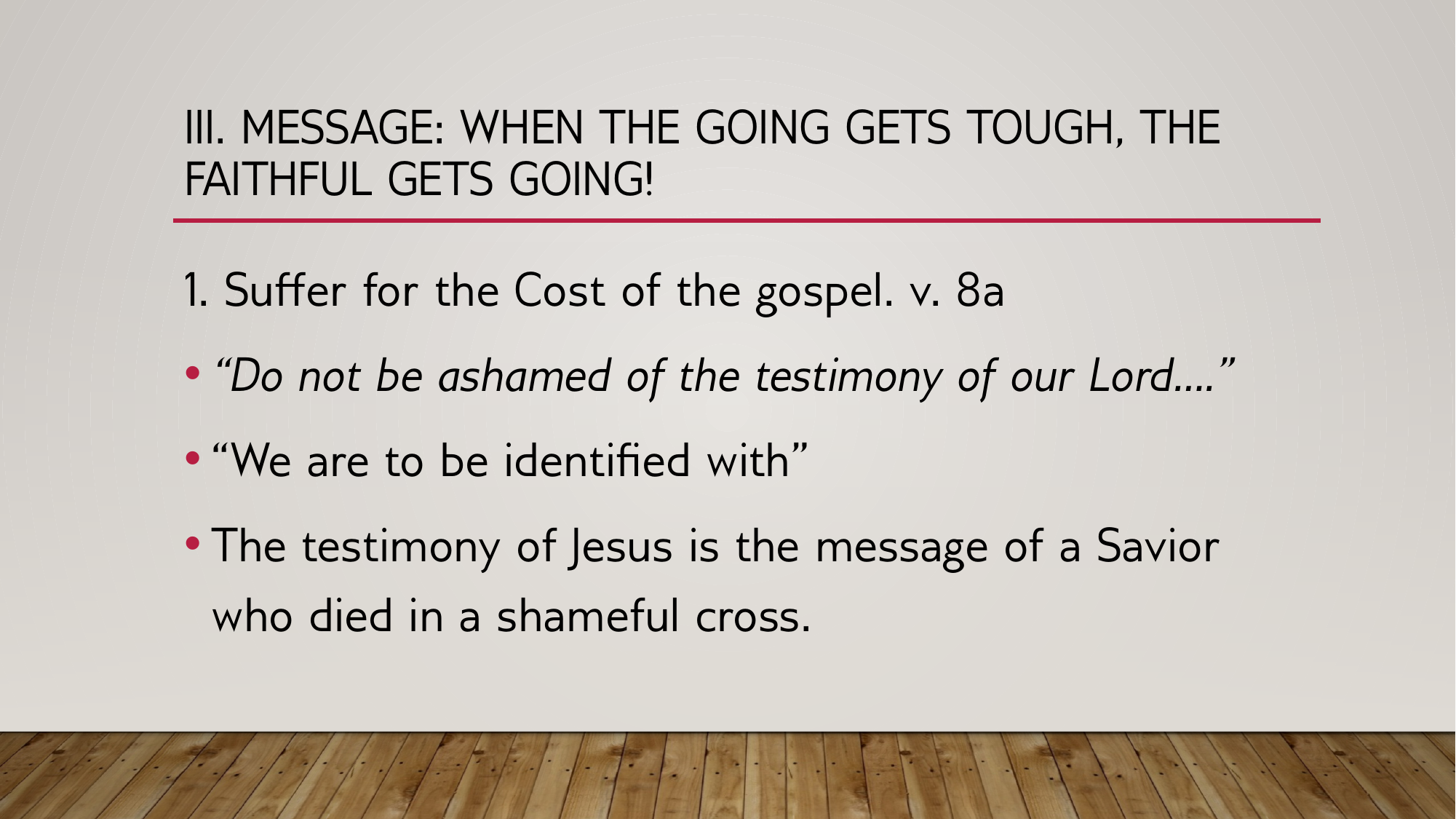

# III. Message: when the going gets tough, the faithful gets going!
1. Suffer for the Cost of the gospel. v. 8a
“Do not be ashamed of the testimony of our Lord….”
“We are to be identified with”
The testimony of Jesus is the message of a Savior who died in a shameful cross.